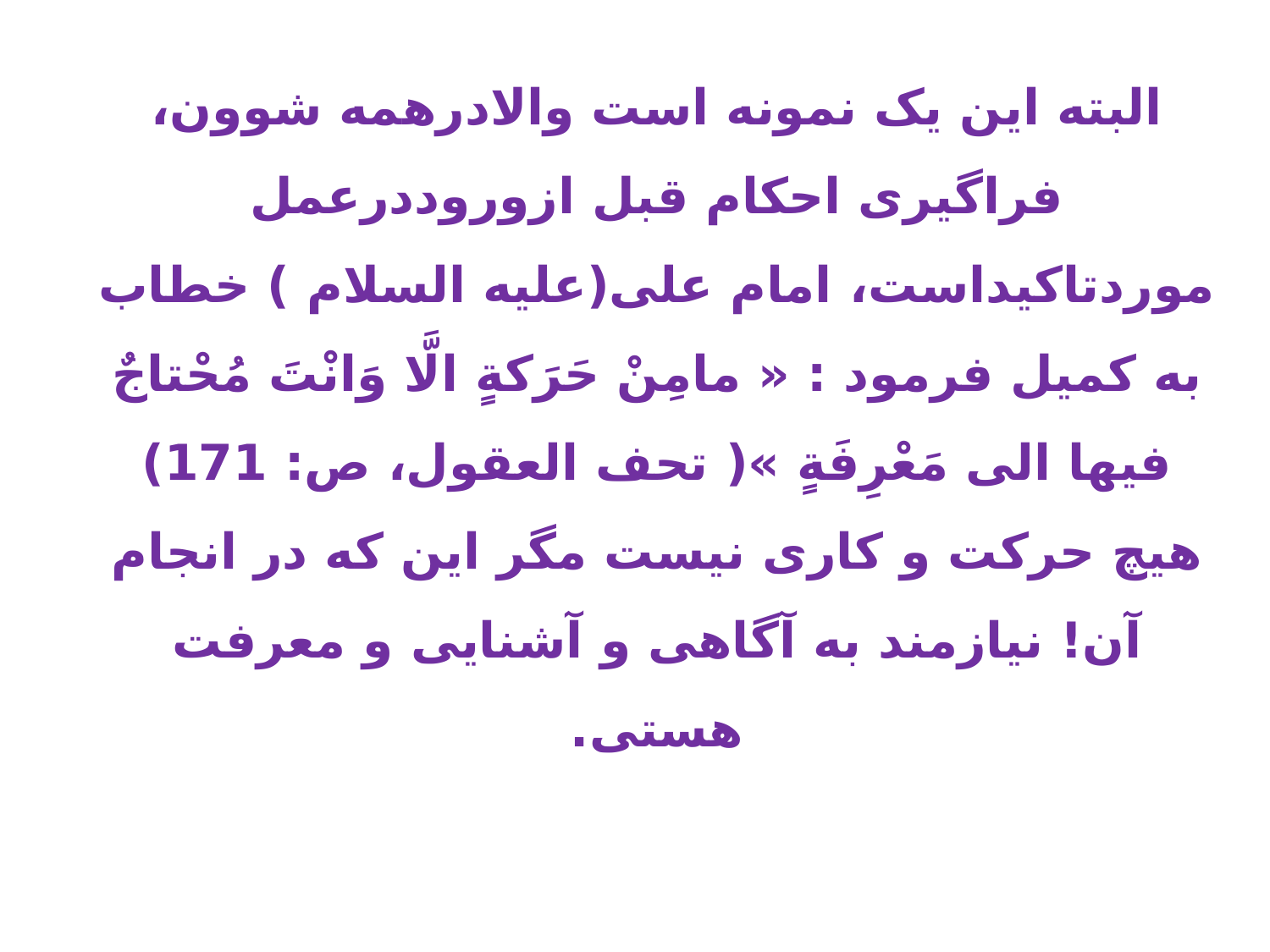

# البته این یک نمونه است والادرهمه شوون، فراگیری احکام قبل ازوروددرعمل موردتاکیداست، امام علی(علیه السلام ) خطاب به کمیل فرمود : « مامِنْ حَرَکةٍ الَّا وَانْتَ مُحْتاجٌ فیها الی مَعْرِفَةٍ »( تحف العقول، ص: 171) هیچ حرکت و کاری نیست مگر این که در انجام آن! نیازمند به آگاهی و آشنایی و معرفت هستی.